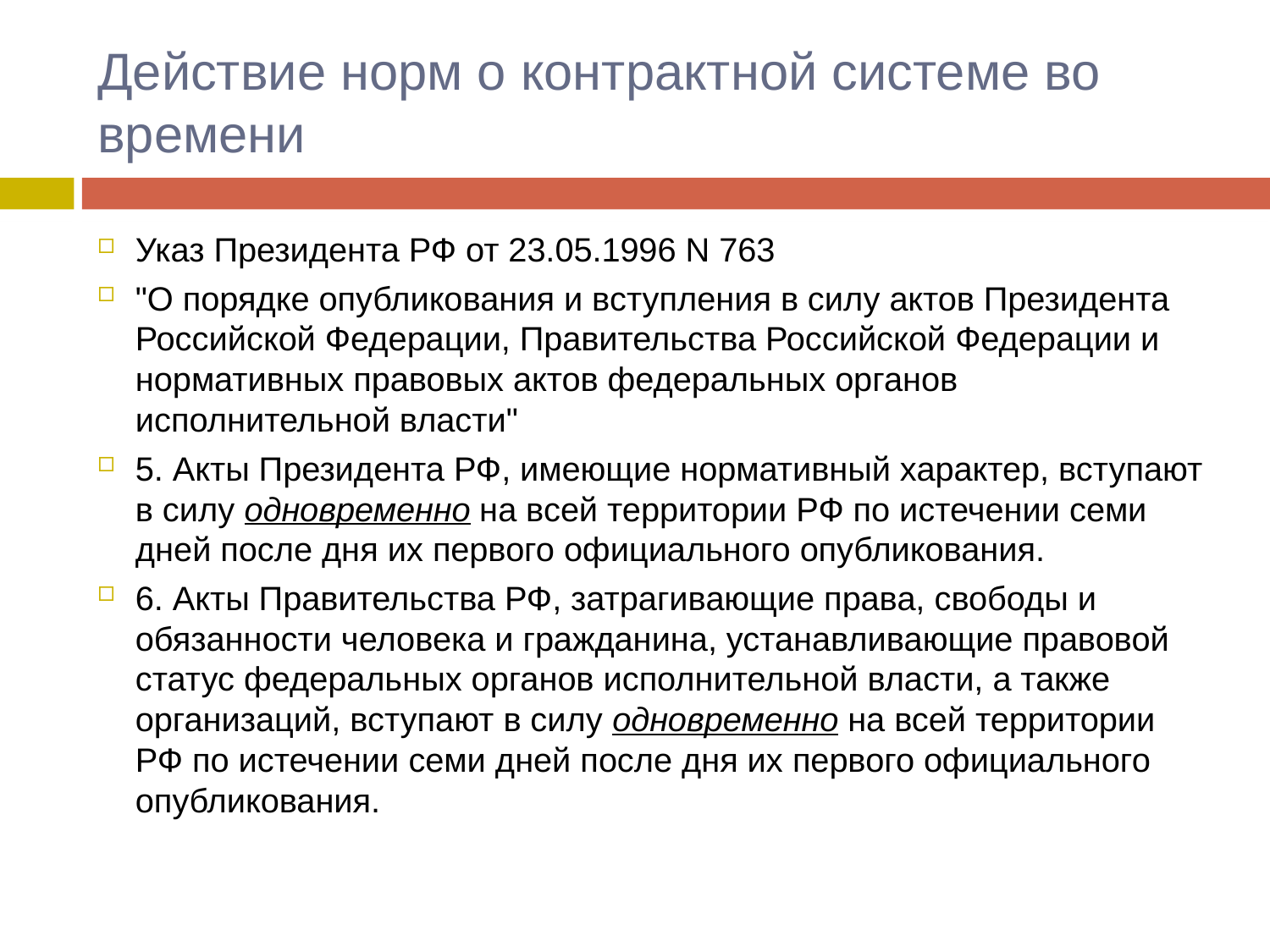

# Действие норм о контрактной системе во времени
Указ Президента РФ от 23.05.1996 N 763
"О порядке опубликования и вступления в силу актов Президента Российской Федерации, Правительства Российской Федерации и нормативных правовых актов федеральных органов исполнительной власти"
5. Акты Президента РФ, имеющие нормативный характер, вступают в силу одновременно на всей территории РФ по истечении семи дней после дня их первого официального опубликования.
6. Акты Правительства РФ, затрагивающие права, свободы и обязанности человека и гражданина, устанавливающие правовой статус федеральных органов исполнительной власти, а также организаций, вступают в силу одновременно на всей территории РФ по истечении семи дней после дня их первого официального опубликования.